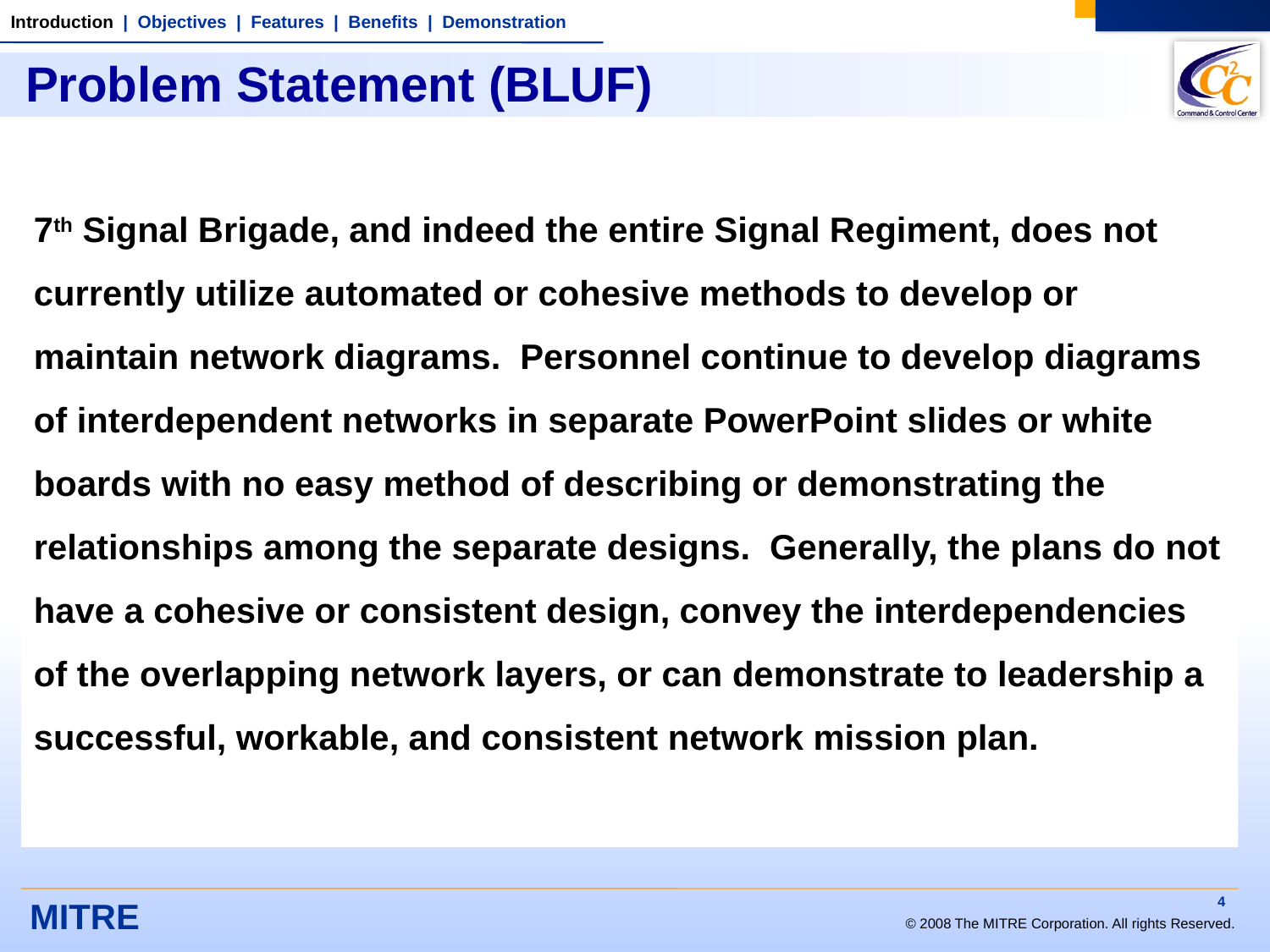

Introduction  |  Objectives  |  Features  |  Benefits  |  Demonstration
# Problem Statement (BLUF)
7th Signal Brigade, and indeed the entire Signal Regiment, does not currently utilize automated or cohesive methods to develop or maintain network diagrams.  Personnel continue to develop diagrams of interdependent networks in separate PowerPoint slides or white boards with no easy method of describing or demonstrating the relationships among the separate designs.  Generally, the plans do not have a cohesive or consistent design, convey the interdependencies of the overlapping network layers, or can demonstrate to leadership a successful, workable, and consistent network mission plan.
4